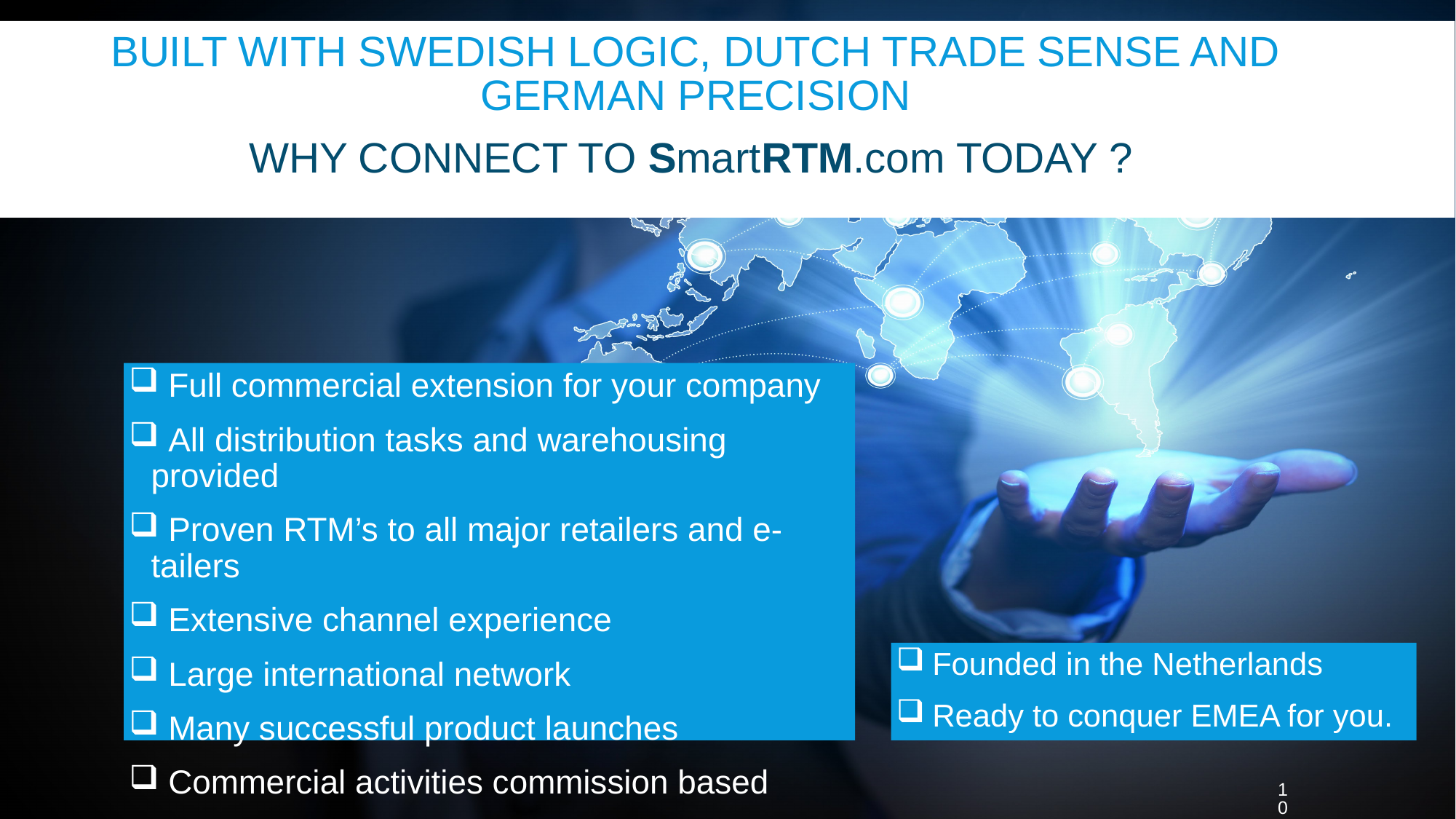

# Built with Swedish logic, Dutch trade sense and German precision
WHY CONNECT TO SmartRTM.com TODAY ?
 Full commercial extension for your company
 All distribution tasks and warehousing provided
 Proven RTM’s to all major retailers and e-tailers
 Extensive channel experience
 Large international network
 Many successful product launches
 Commercial activities commission based
 Founded in the Netherlands
 Ready to conquer EMEA for you.
10